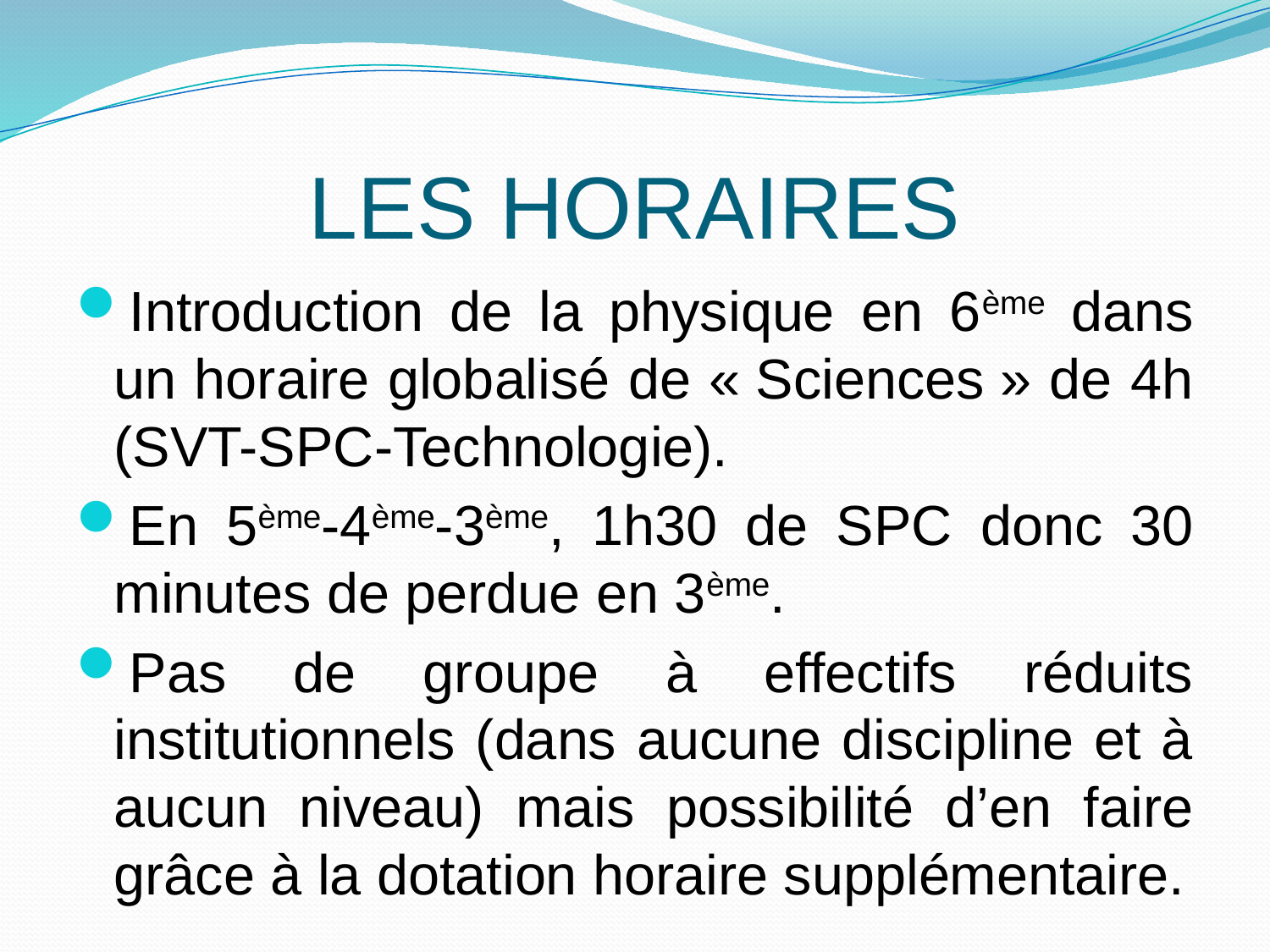

# LES HORAIRES
Introduction de la physique en 6ème dans un horaire globalisé de « Sciences » de 4h (SVT-SPC-Technologie).
En 5ème-4ème-3ème, 1h30 de SPC donc 30 minutes de perdue en 3ème.
Pas de groupe à effectifs réduits institutionnels (dans aucune discipline et à aucun niveau) mais possibilité d’en faire grâce à la dotation horaire supplémentaire.